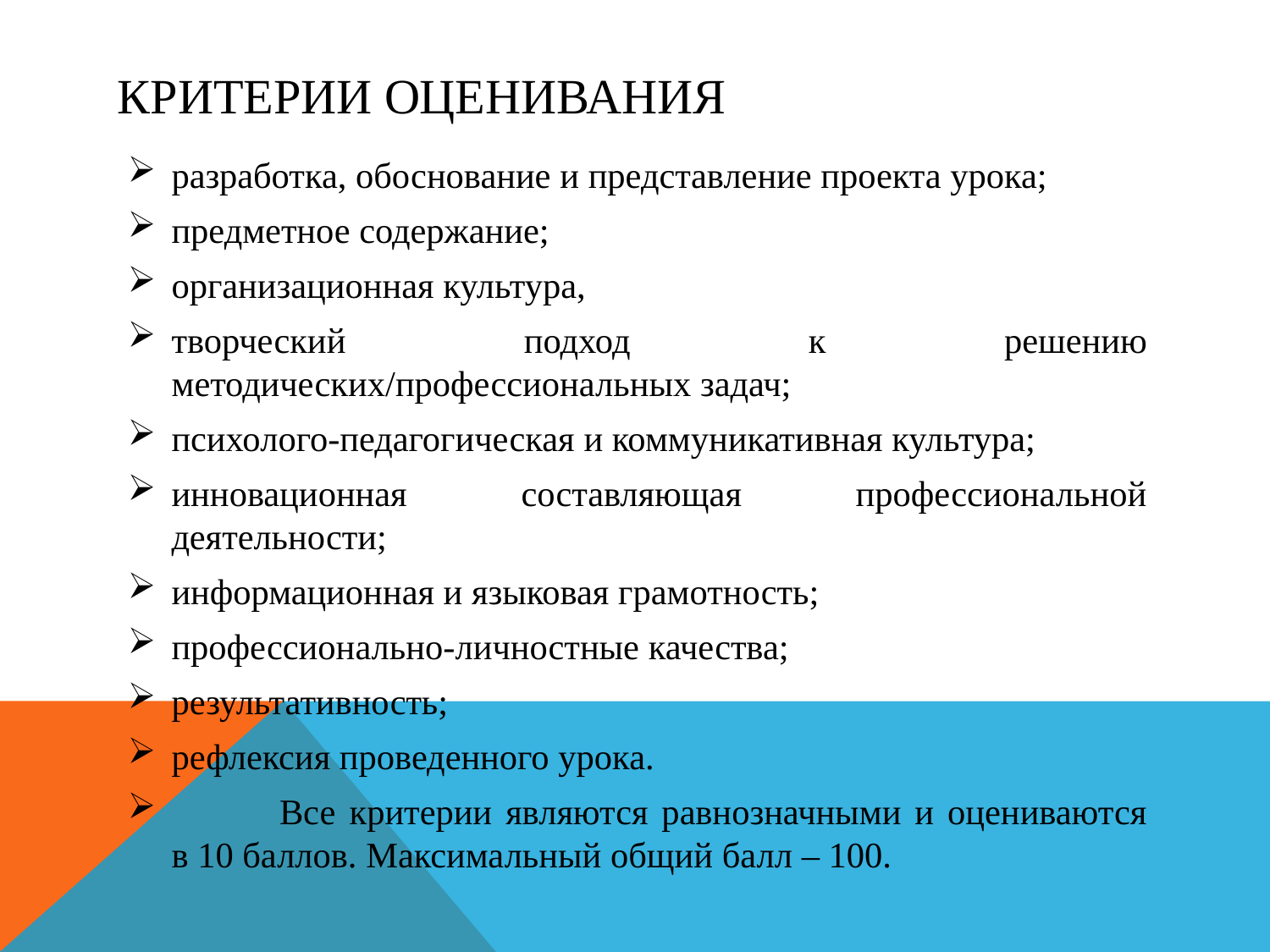

# Критерии оценивания
разработка, обоснование и представление проекта урока;
предметное содержание;
организационная культура,
творческий подход к решению методических/профессиональных задач;
психолого-педагогическая и коммуникативная культура;
инновационная составляющая профессиональной деятельности;
информационная и языковая грамотность;
профессионально-личностные качества;
результативность;
рефлексия проведенного урока.
	Все критерии являются равнозначными и оцениваются в 10 баллов. Максимальный общий балл – 100.